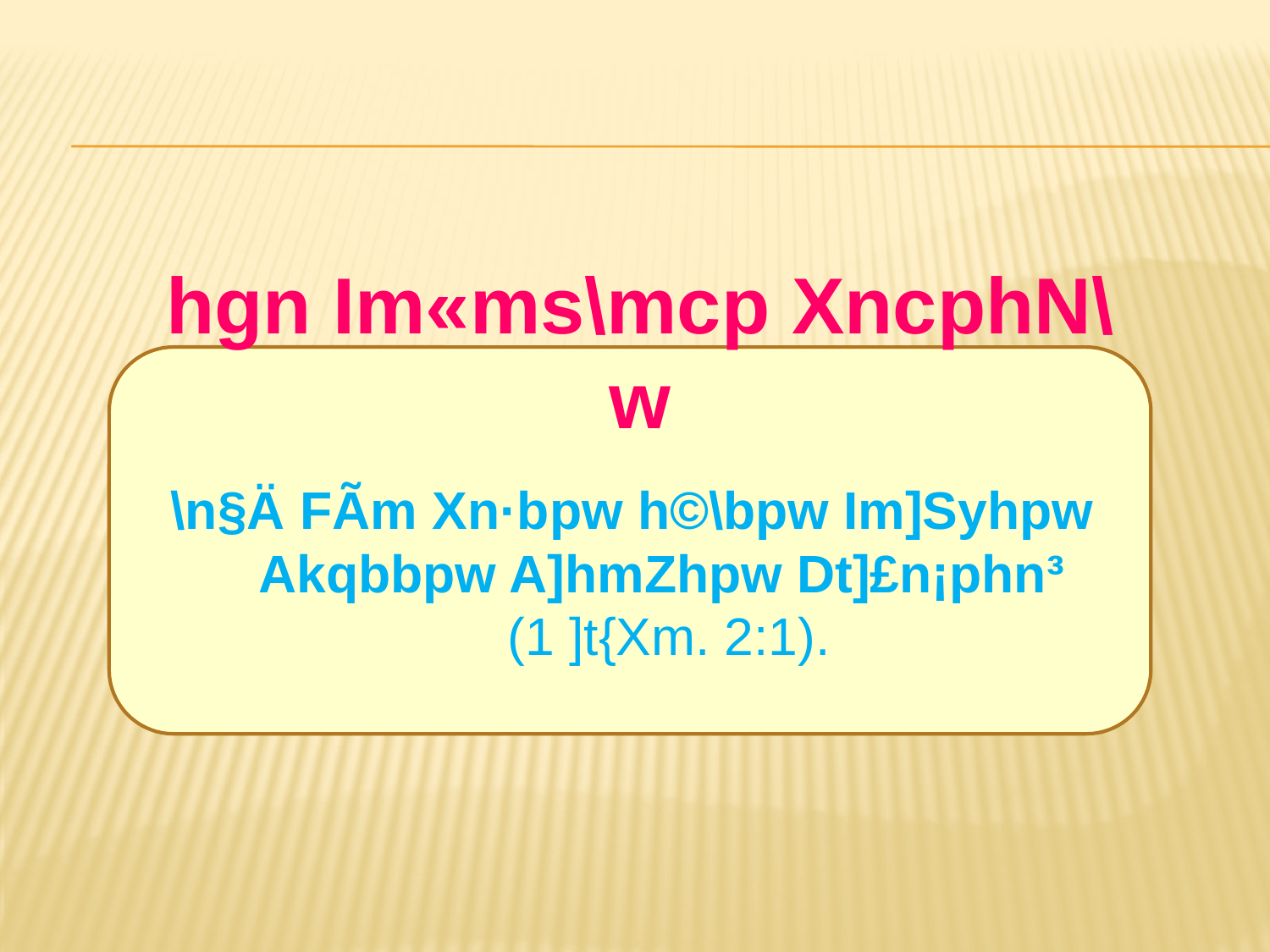

hgn Im«ms\mcp XncphN\w

\n§Ä FÃm Xn·bpw h©\bpw Im]Syhpw
   Akqbbpw A]hmZhpw Dt]£n¡phn³
    (1 ]t{Xm. 2:1).